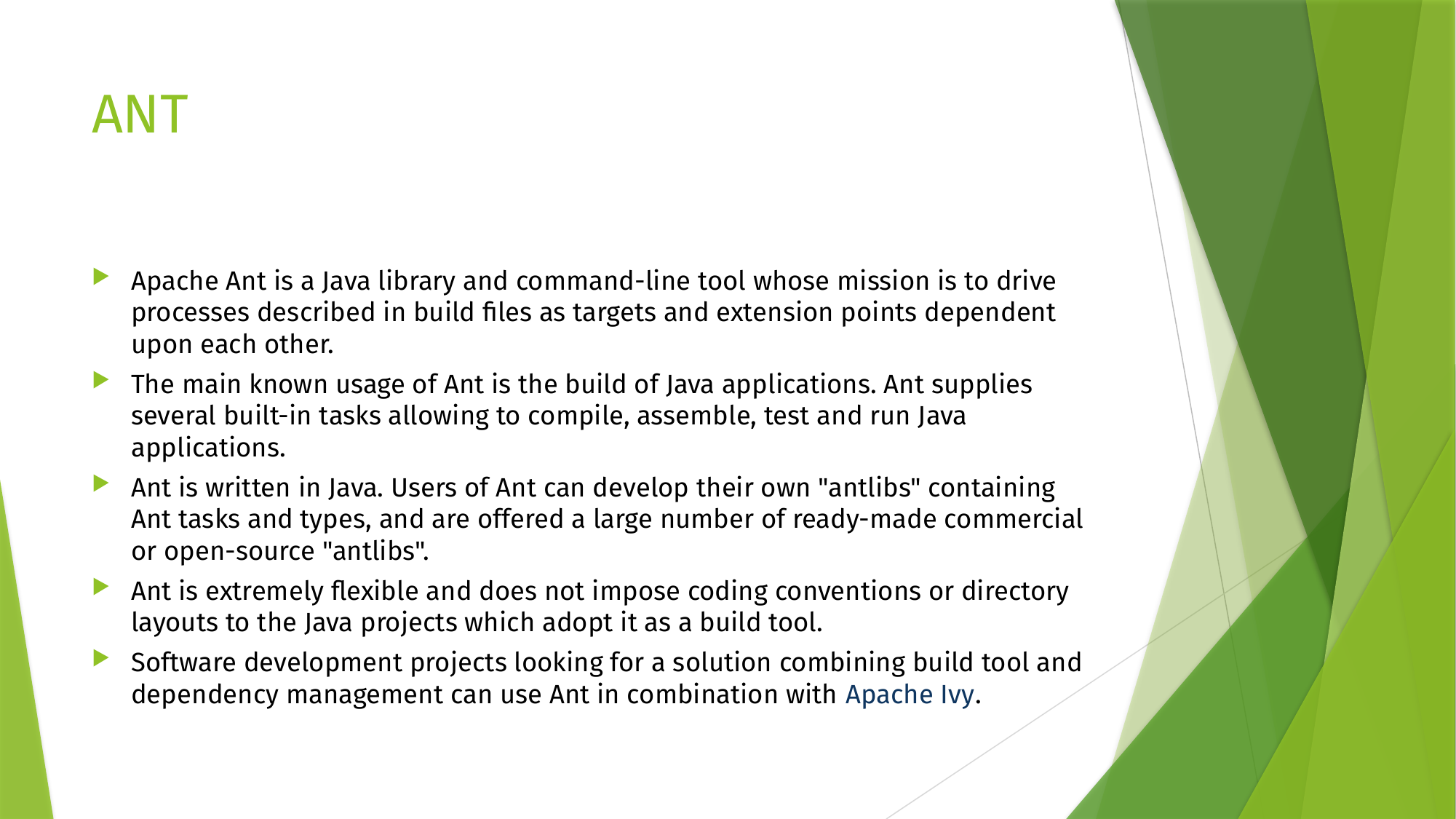

# ANT
Apache Ant is a Java library and command-line tool whose mission is to drive processes described in build files as targets and extension points dependent upon each other.
The main known usage of Ant is the build of Java applications. Ant supplies several built-in tasks allowing to compile, assemble, test and run Java applications.
Ant is written in Java. Users of Ant can develop their own "antlibs" containing Ant tasks and types, and are offered a large number of ready-made commercial or open-source "antlibs".
Ant is extremely flexible and does not impose coding conventions or directory layouts to the Java projects which adopt it as a build tool.
Software development projects looking for a solution combining build tool and dependency management can use Ant in combination with Apache Ivy.